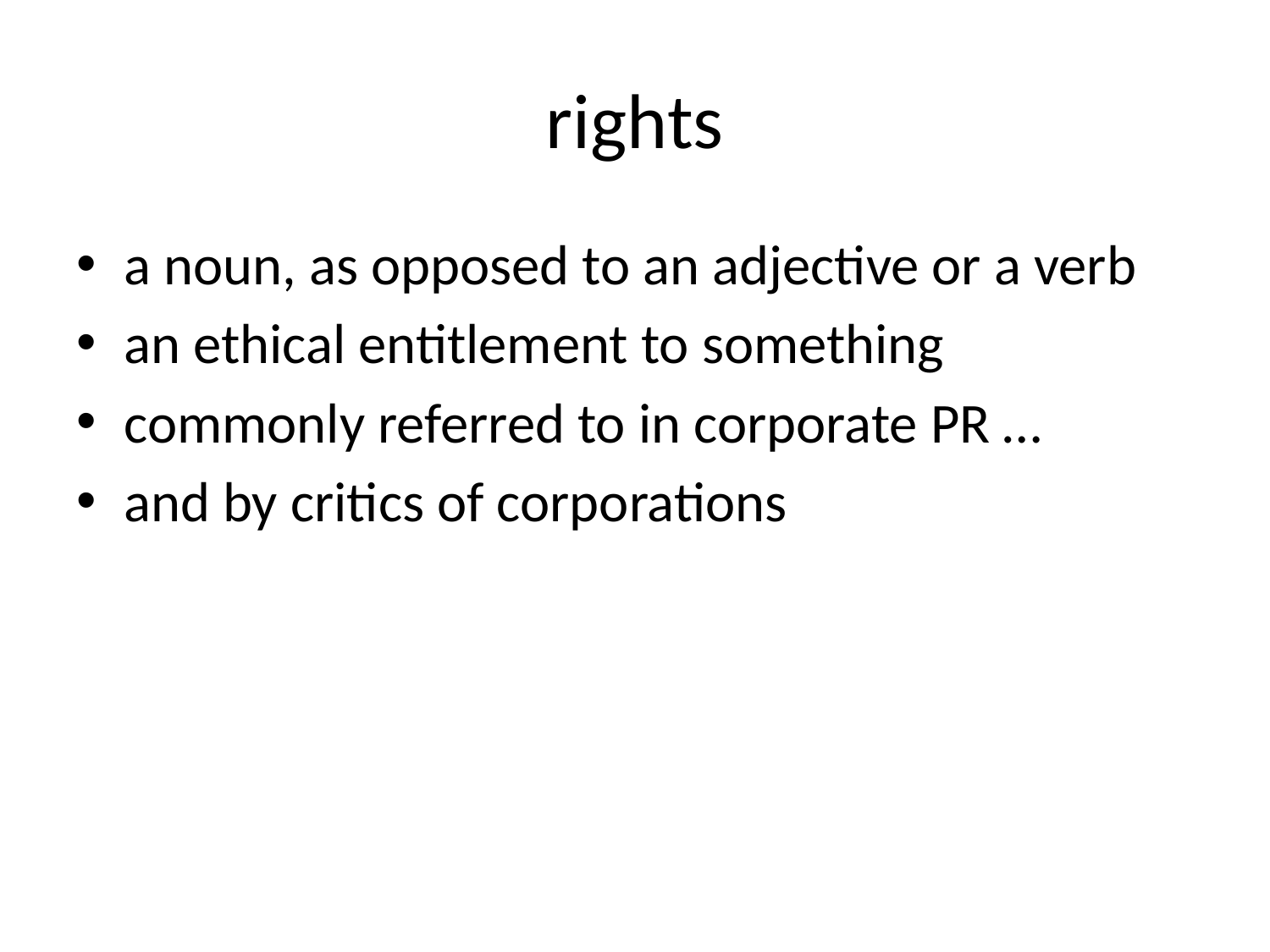

# rights
a noun, as opposed to an adjective or a verb
an ethical entitlement to something
commonly referred to in corporate PR …
and by critics of corporations